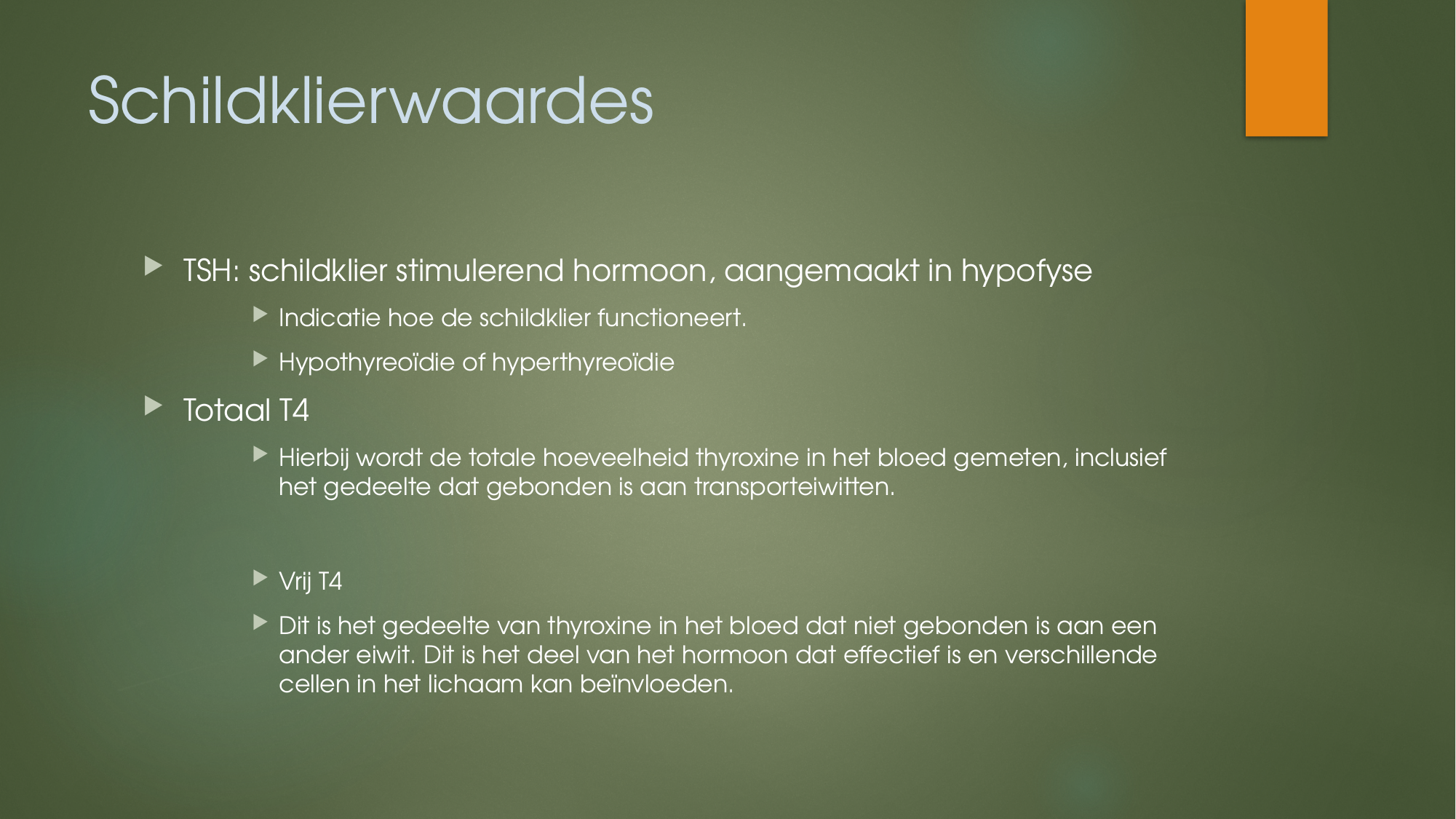

# Schildklierwaardes
TSH: schildklier stimulerend hormoon, aangemaakt in hypofyse
Indicatie hoe de schildklier functioneert.
Hypothyreoïdie of hyperthyreoïdie
Totaal T4
Hierbij wordt de totale hoeveelheid thyroxine in het bloed gemeten, inclusief het gedeelte dat gebonden is aan transporteiwitten.

Vrij T4
Dit is het gedeelte van thyroxine in het bloed dat niet gebonden is aan een ander eiwit. Dit is het deel van het hormoon dat effectief is en verschillende cellen in het lichaam kan beïnvloeden.